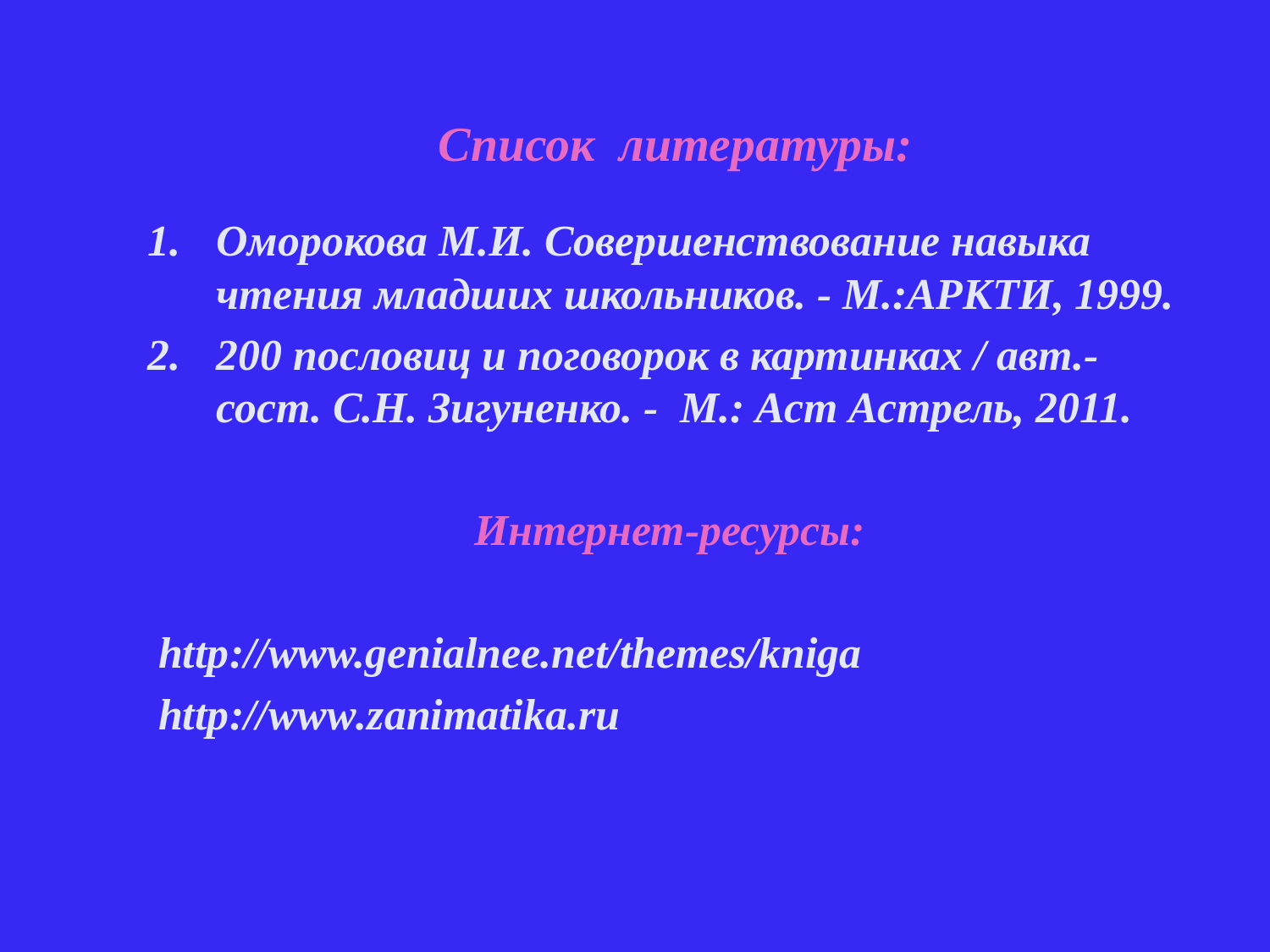

# Список  литературы:
Оморокова М.И. Совершенствование навыка чтения младших школьников. - М.:АРКТИ, 1999.
200 пословиц и поговорок в картинках / авт.-сост. С.Н. Зигуненко. -  М.: Аст Астрель, 2011.

Интернет-ресурсы:

 http://www.genialnee.net/themes/kniga
 http://www.zanimatika.ru